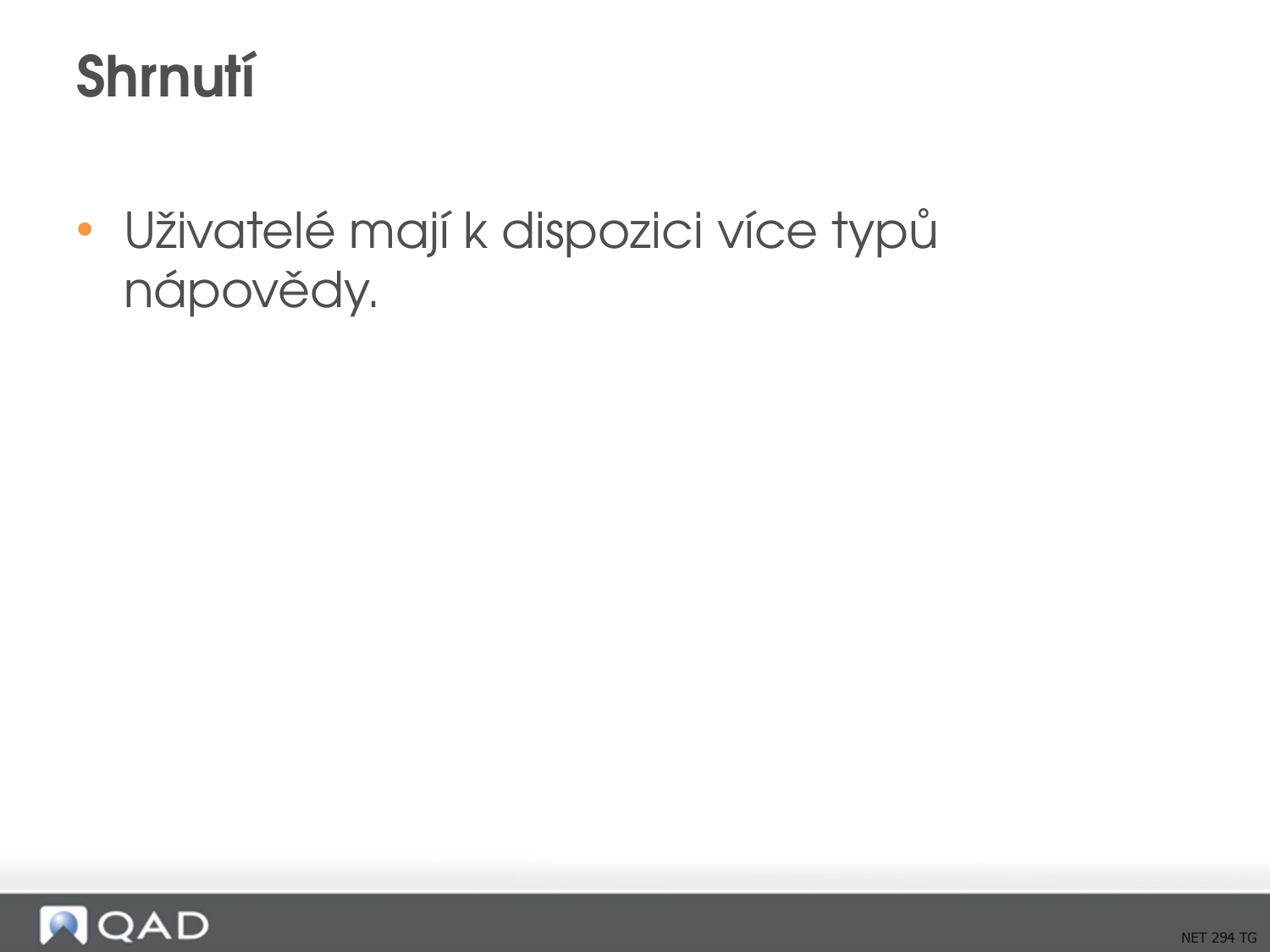

# Shrnutí

Uživatelé mají k dispozici více typů nápovědy.
NET 294 TG